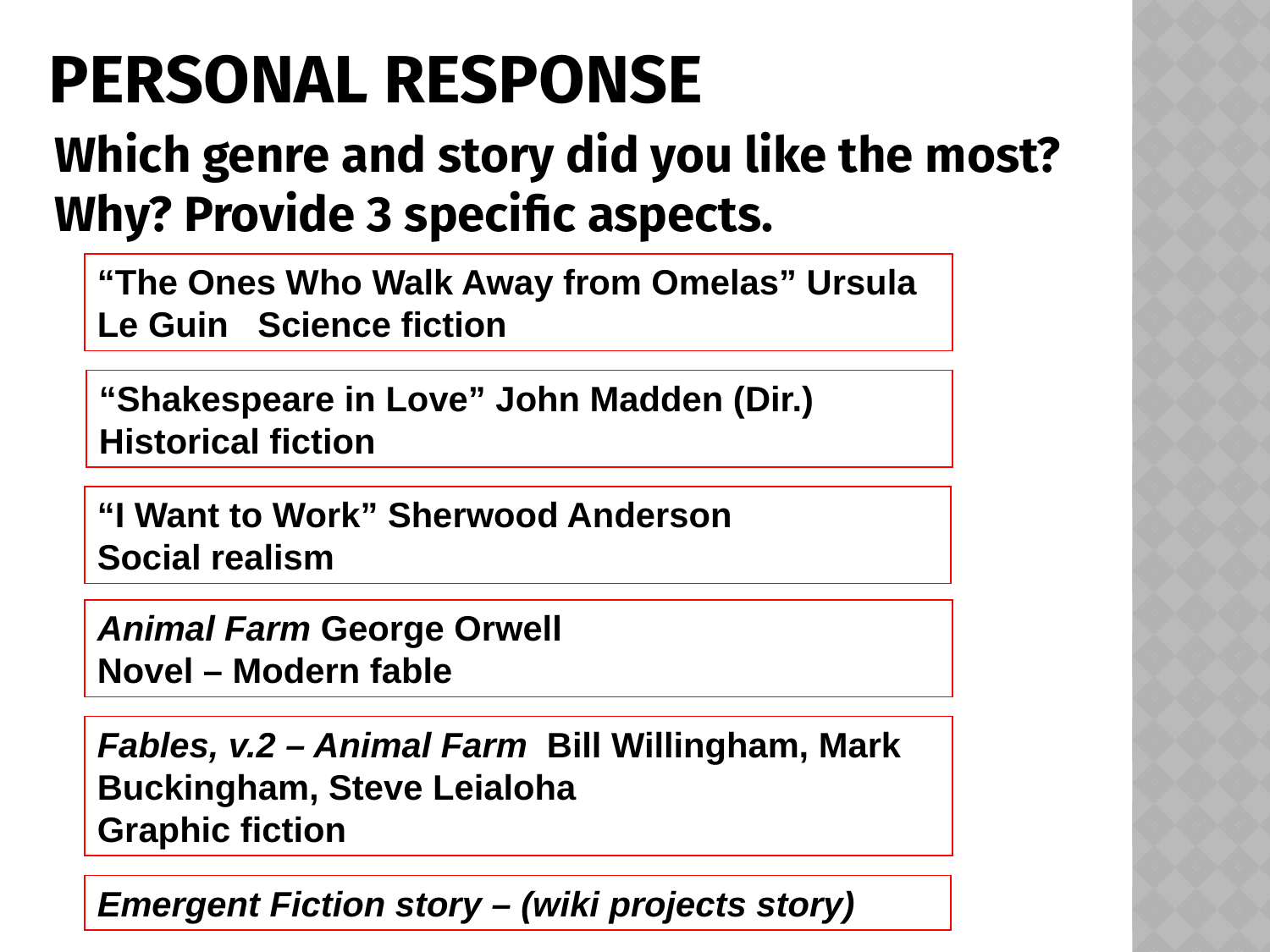

# Personal response
Which genre and story did you like the most?  Why? Provide 3 specific aspects.
“The Ones Who Walk Away from Omelas” Ursula Le Guin   Science fiction
“Shakespeare in Love” John Madden (Dir.)
Historical fiction
“I Want to Work” Sherwood Anderson
Social realism
Animal Farm George Orwell
Novel – Modern fable
Fables, v.2 – Animal Farm  Bill Willingham, Mark Buckingham, Steve Leialoha
Graphic fiction
Emergent Fiction story – (wiki projects story)